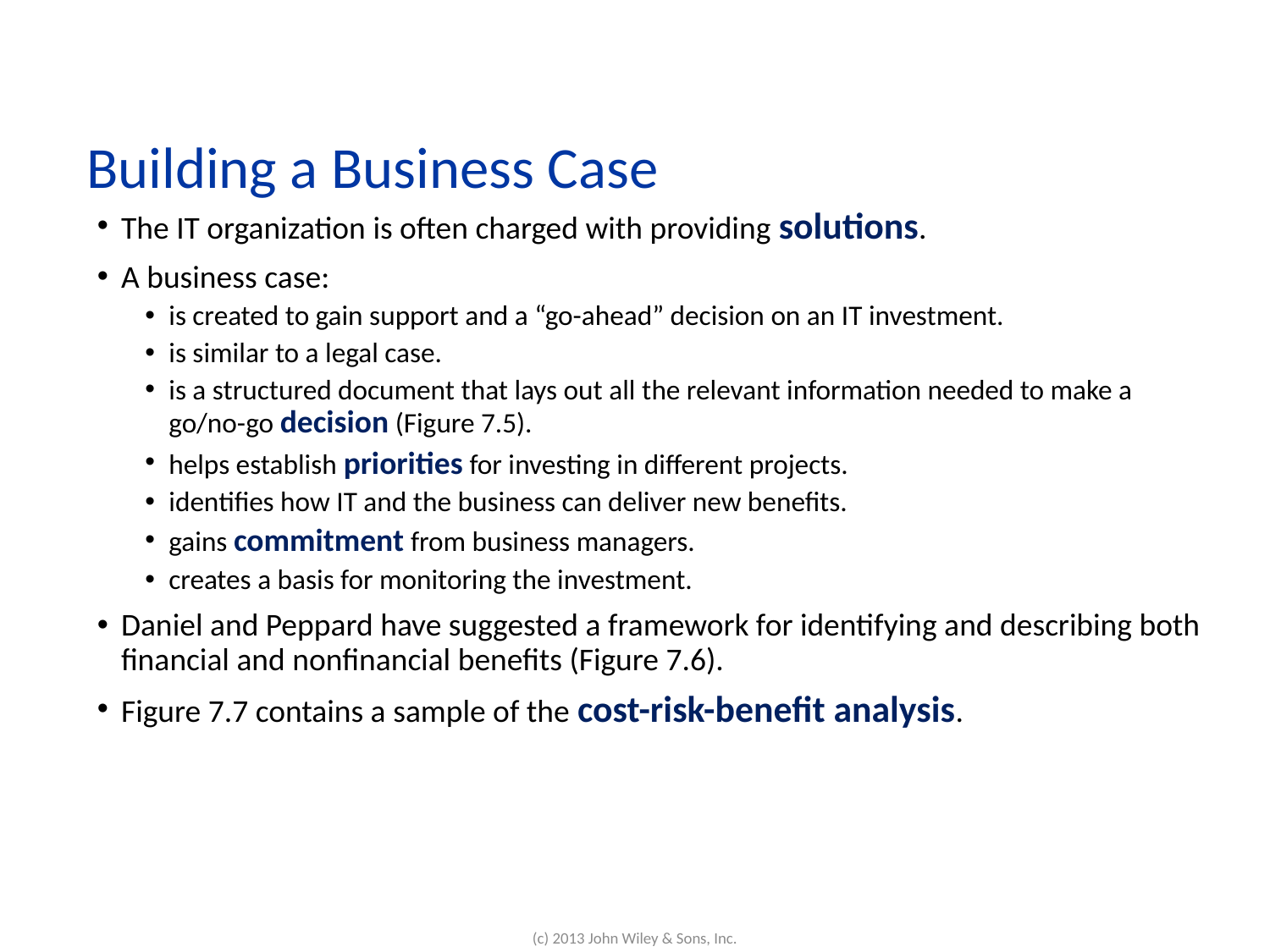

# Building a Business Case
The IT organization is often charged with providing solutions.
A business case:
is created to gain support and a “go-ahead” decision on an IT investment.
is similar to a legal case.
is a structured document that lays out all the relevant information needed to make a go/no-go decision (Figure 7.5).
helps establish priorities for investing in different projects.
identifies how IT and the business can deliver new benefits.
gains commitment from business managers.
creates a basis for monitoring the investment.
Daniel and Peppard have suggested a framework for identifying and describing both financial and nonfinancial benefits (Figure 7.6).
Figure 7.7 contains a sample of the cost-risk-benefit analysis.
(c) 2013 John Wiley & Sons, Inc.